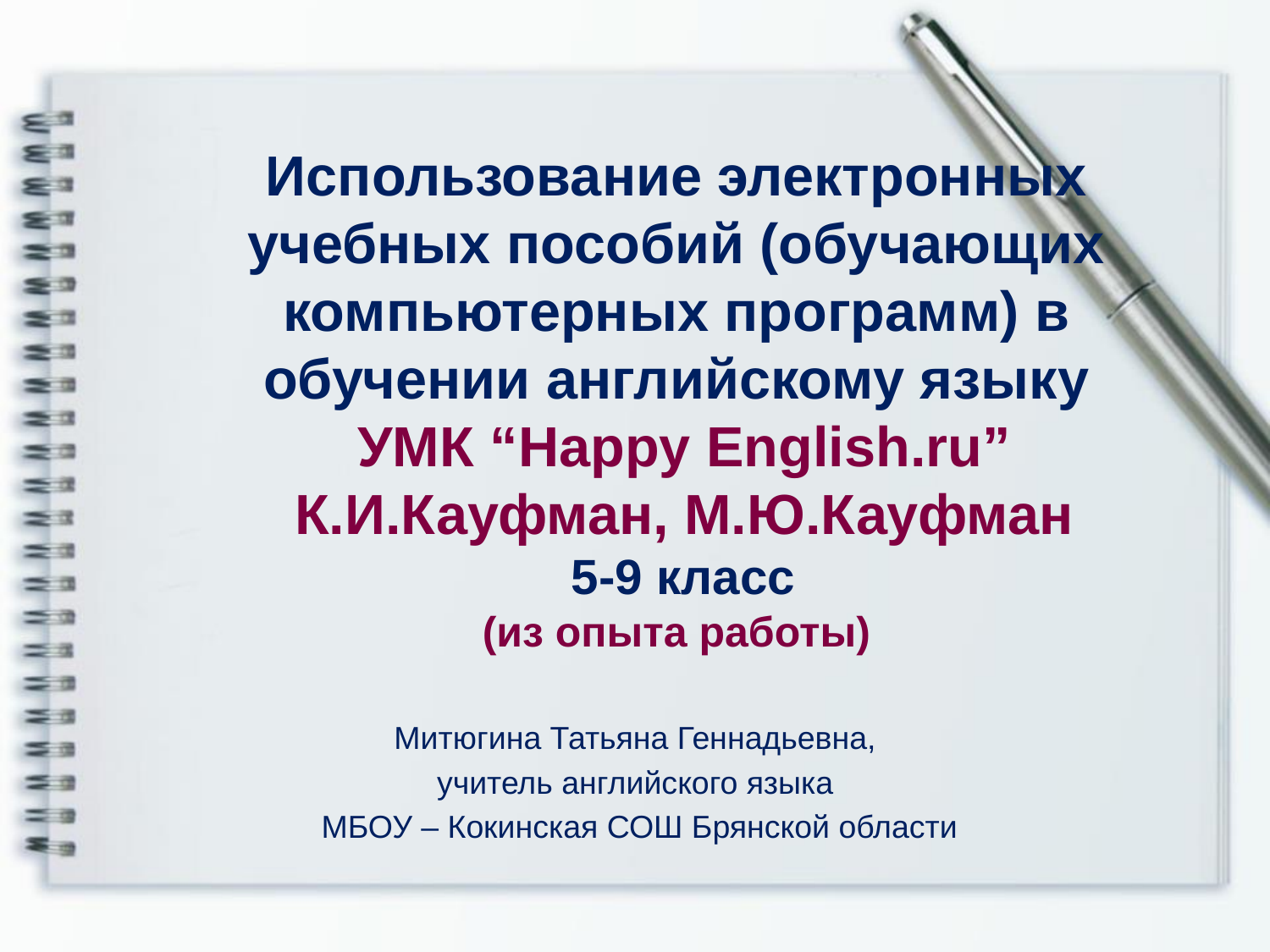

# Использование электронных учебных пособий (обучающих компьютерных программ) в обучении английскому языку УМК “Happy English.ru” К.И.Кауфман, М.Ю.Кауфман 5-9 класс (из опыта работы)

Митюгина Татьяна Геннадьевна,
учитель английского языка
МБОУ – Кокинская СОШ Брянской области